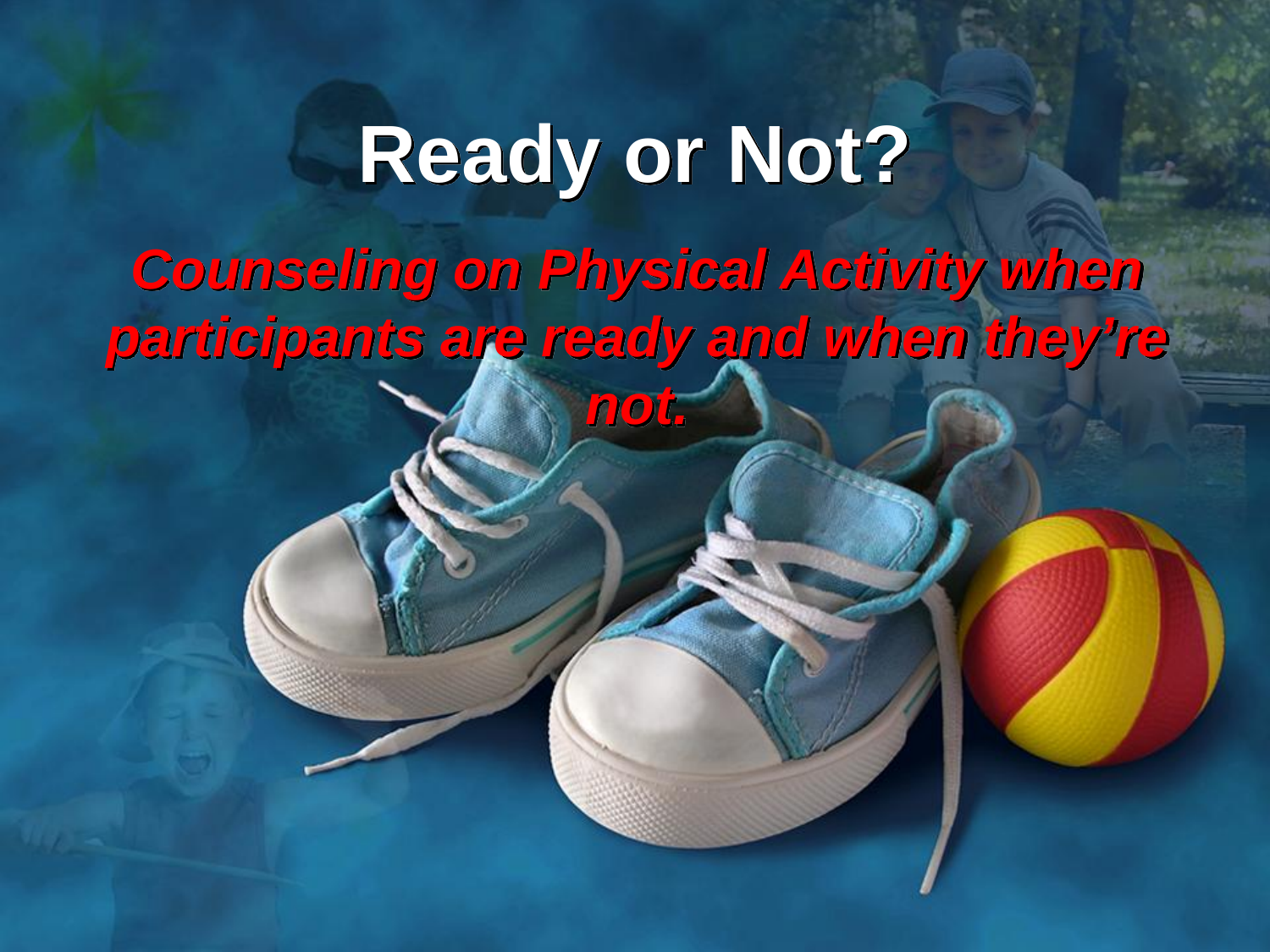

# Ready or Not?
Counseling on Physical Activity when participants are ready and when they’re not.